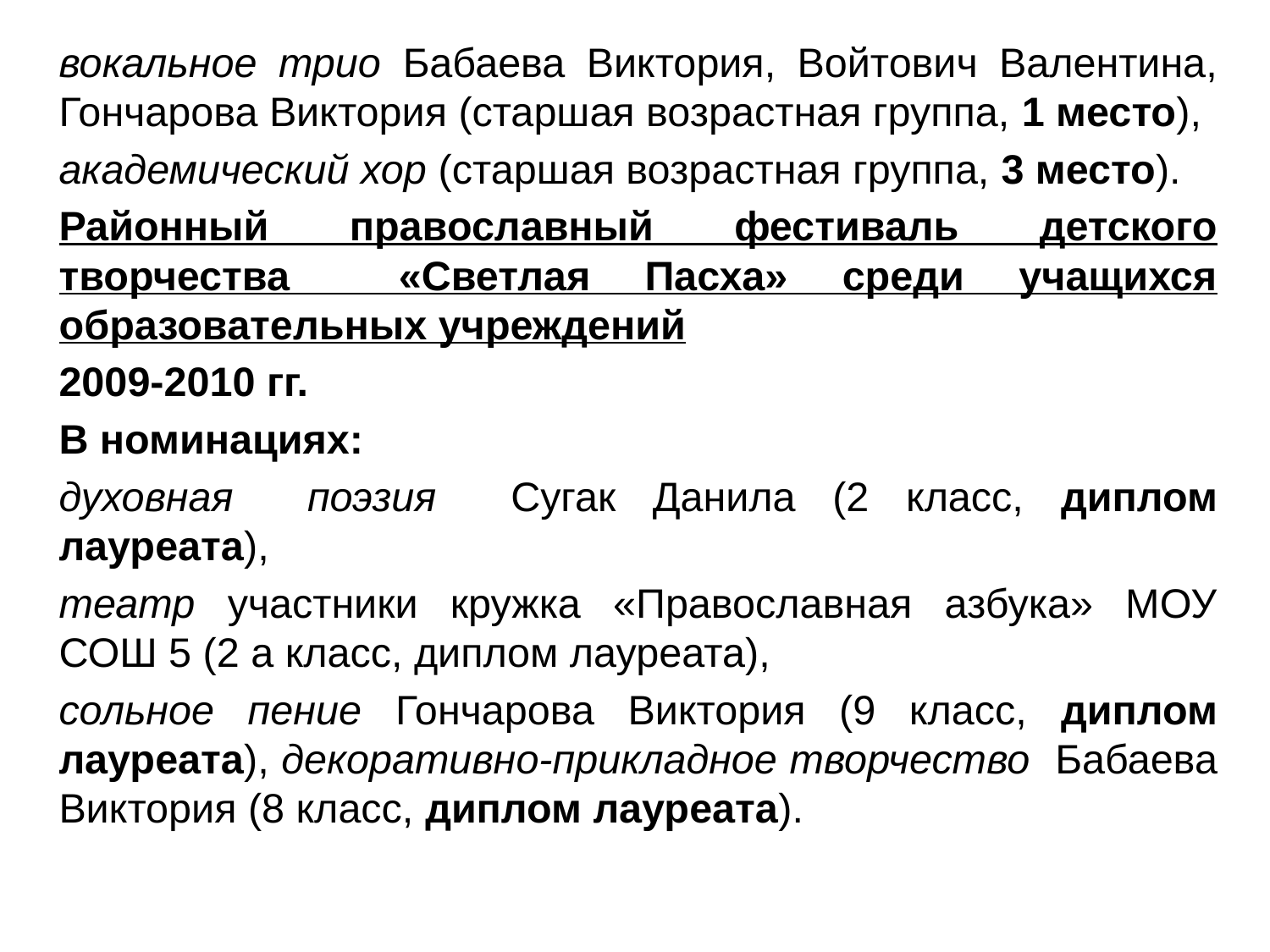

вокальное трио Бабаева Виктория, Войтович Валентина, Гончарова Виктория (старшая возрастная группа, 1 место),
академический хор (старшая возрастная группа, 3 место).
Районный православный фестиваль детского творчества  «Светлая Пасха» среди учащихся образовательных учреждений
2009-2010 гг.
В номинациях:
духовная  поэзия  Сугак Данила (2 класс, диплом лауреата),
театр участники кружка «Православная азбука» МОУ СОШ 5 (2 а класс, диплом лауреата),
сольное пение Гончарова Виктория (9 класс, диплом лауреата), декоративно-прикладное творчество  Бабаева Виктория (8 класс, диплом лауреата).